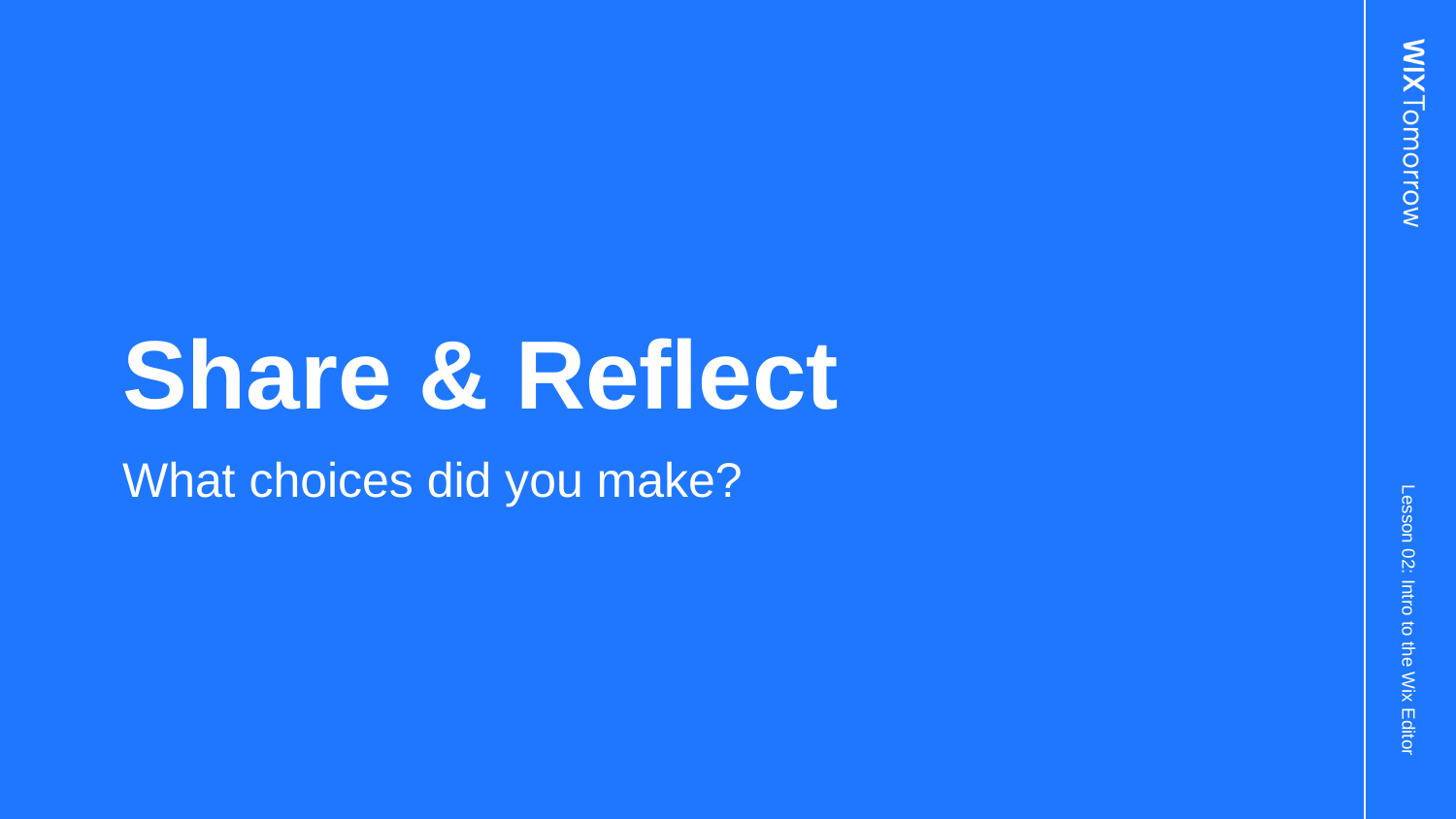

# Share & Reflect
What choices did you make?